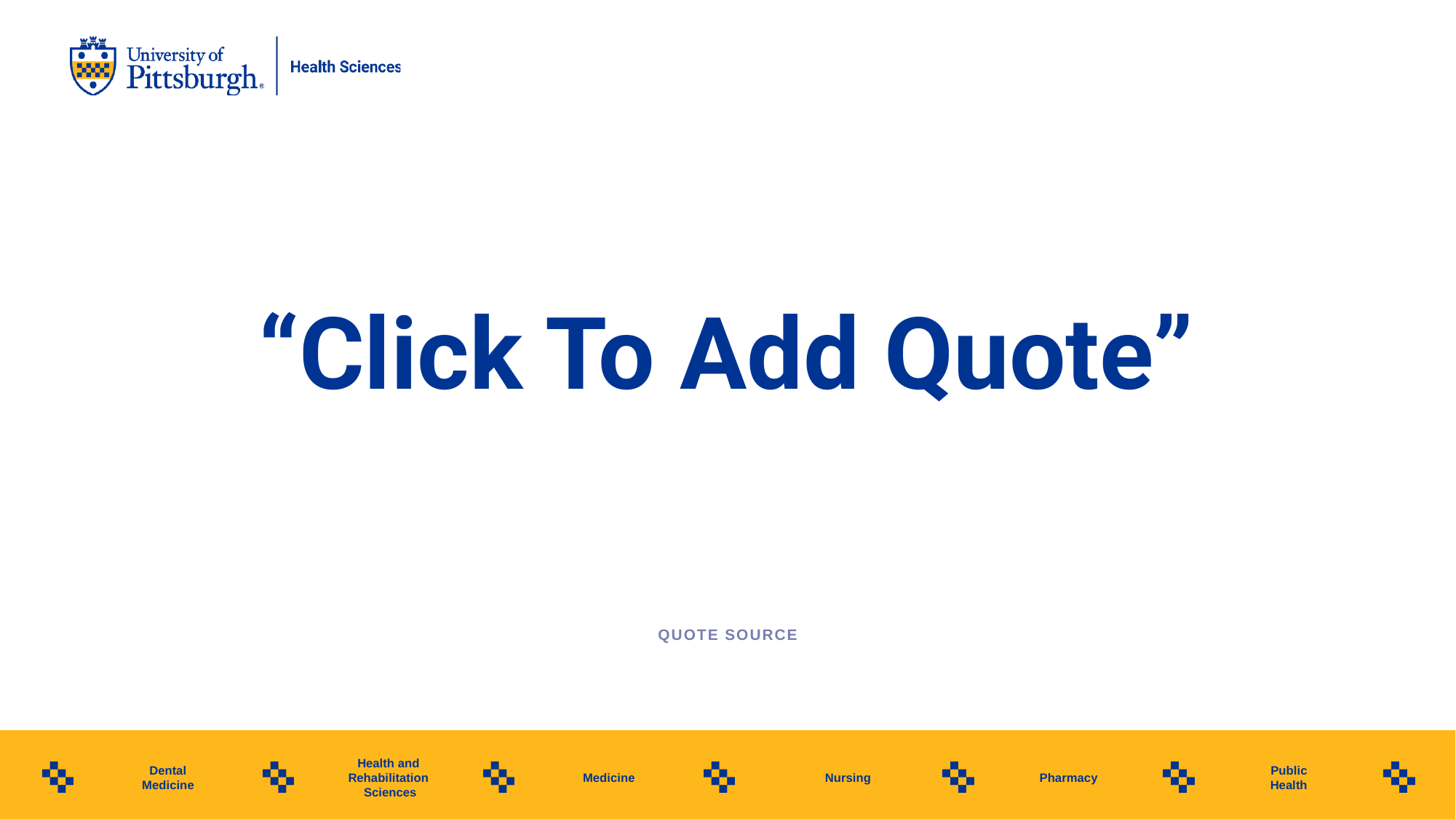

# “Click To Add Quote”
QUOTE SOURCE